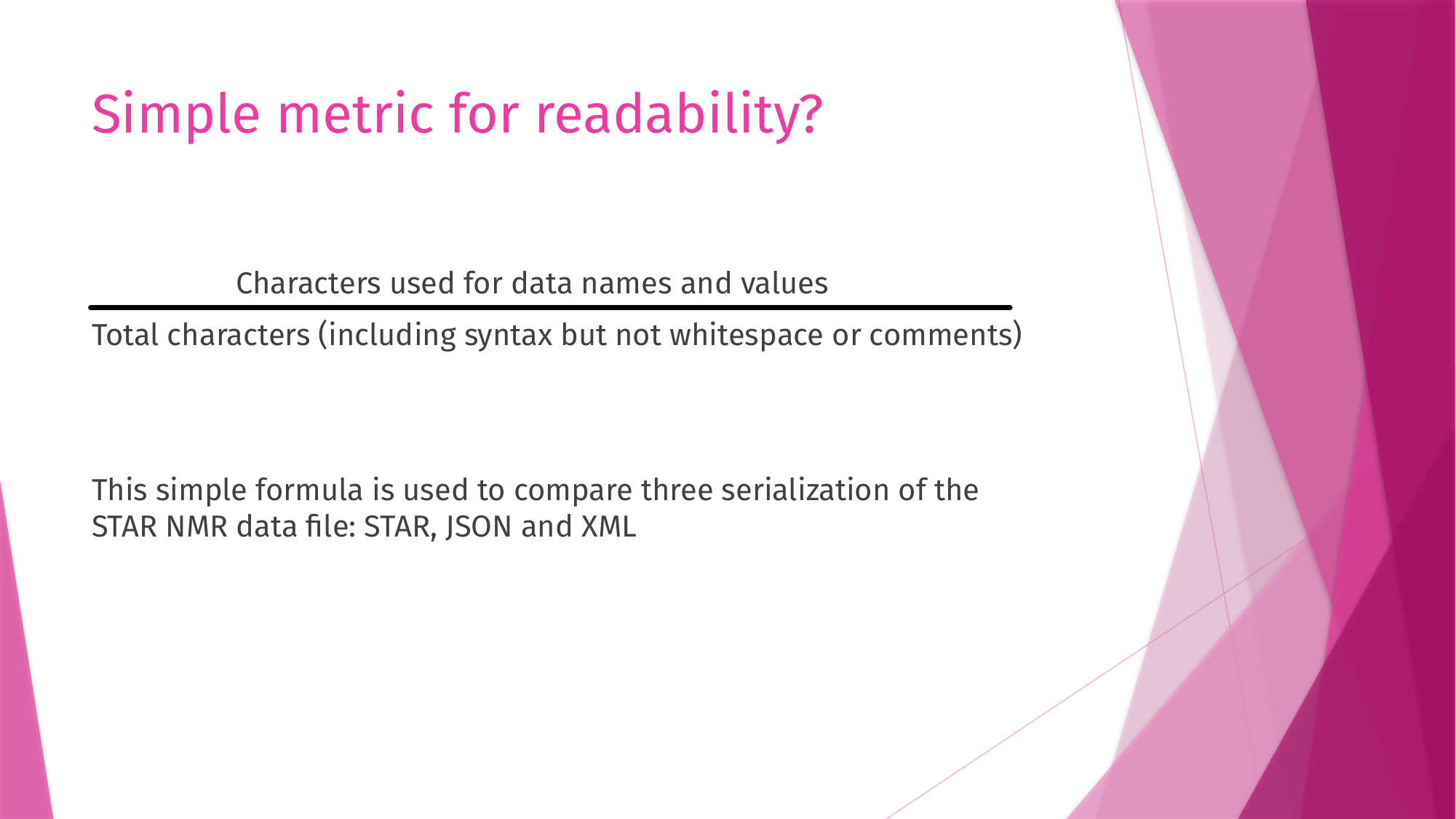

# Simple metric for readability?
                  Characters used for data names and values
Total characters (including syntax but not whitespace or comments)

This simple formula is used to compare three serialization of the STAR NMR data file: STAR, JSON and XML